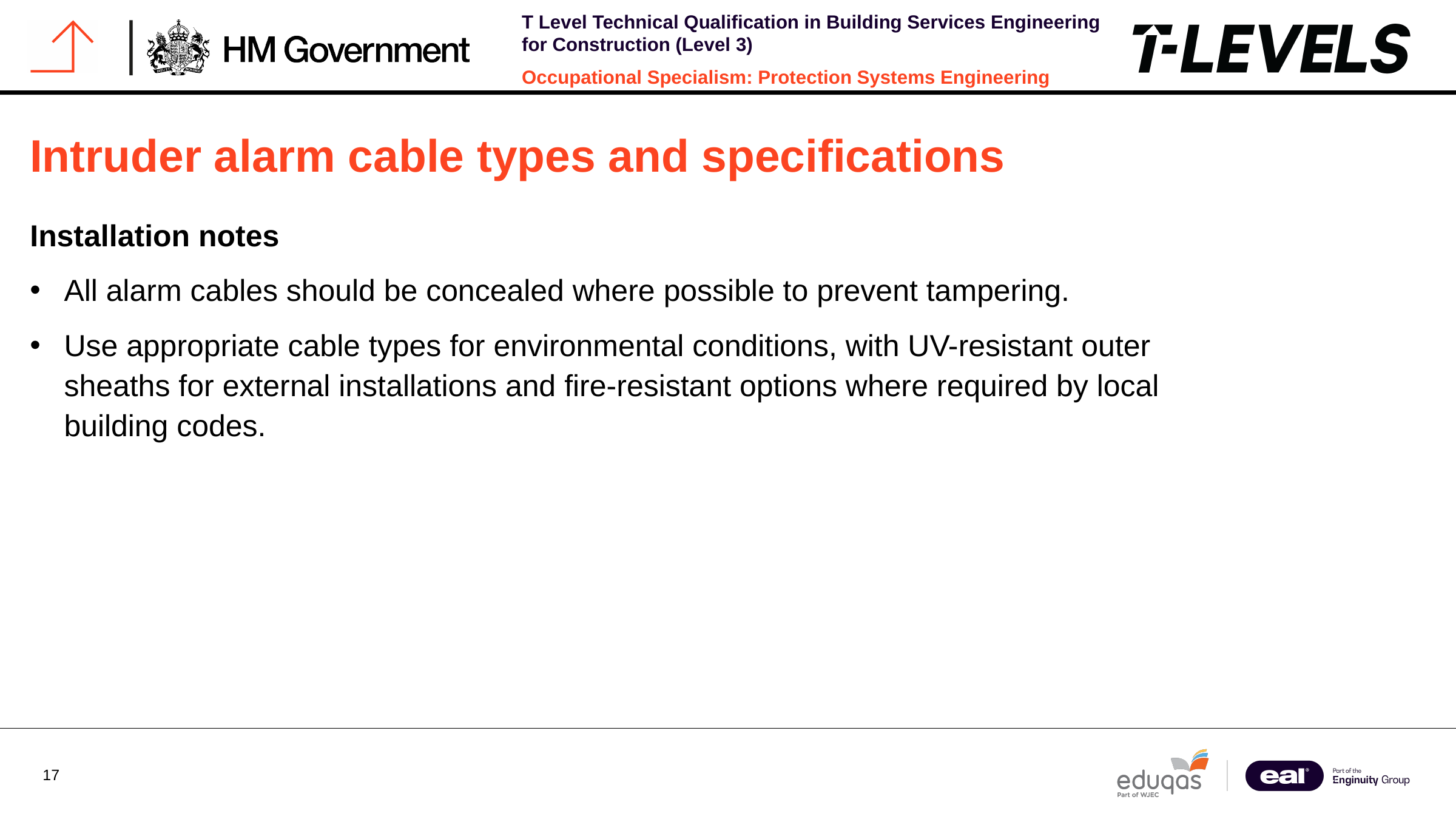

Intruder alarm cable types and specifications
Installation notes
All alarm cables should be concealed where possible to prevent tampering.
Use appropriate cable types for environmental conditions, with UV-resistant outer sheaths for external installations and fire-resistant options where required by local building codes.